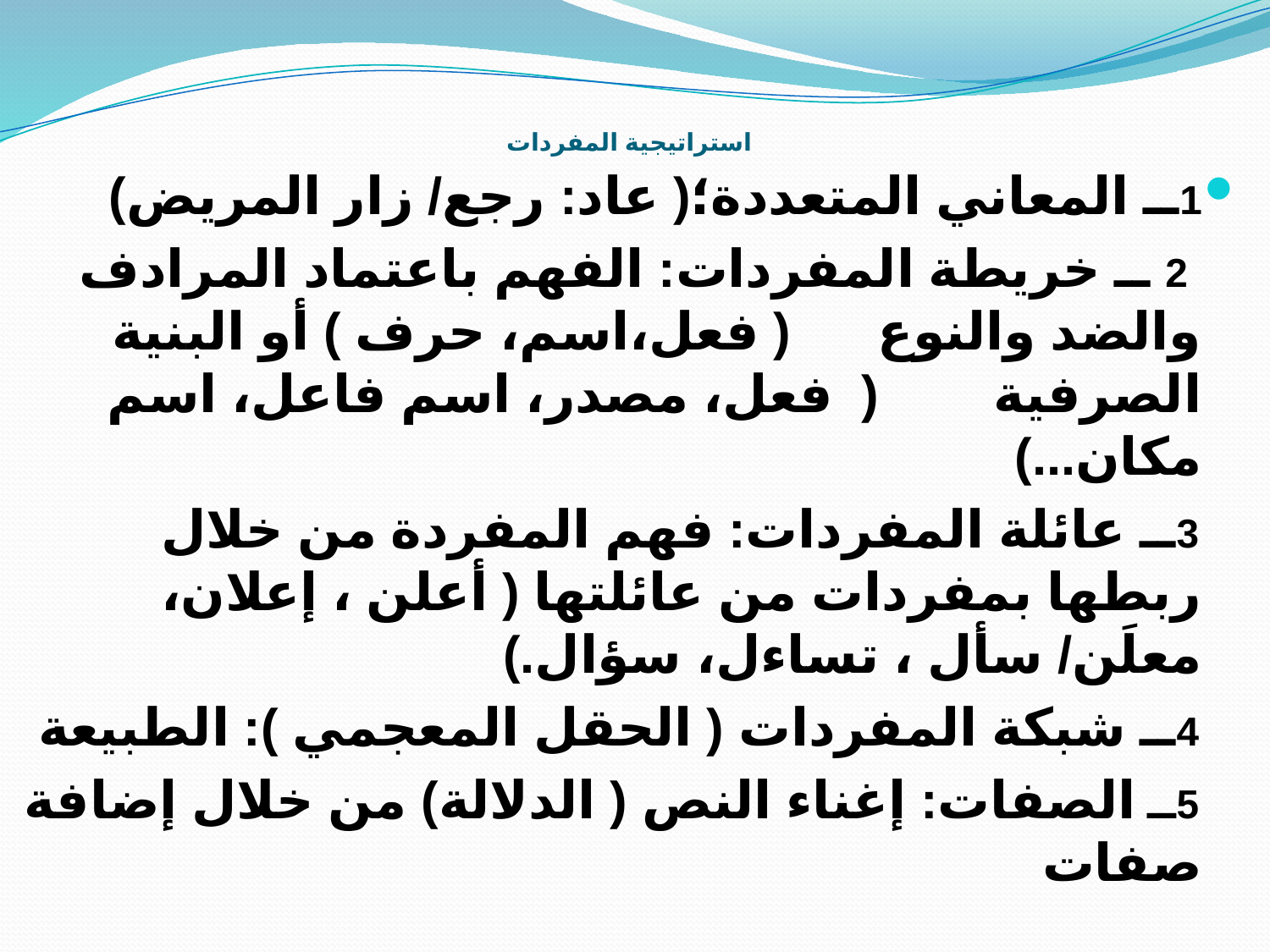

# استراتيجية المفردات
1ــ المعاني المتعددة؛( عاد: رجع/ زار المريض)
    2 ــ خريطة المفردات: الفهم باعتماد المرادف والضد والنوع      ( فعل،اسم، حرف ) أو البنية الصرفية        (  فعل، مصدر، اسم فاعل، اسم مكان...)
   3ــ عائلة المفردات: فهم المفردة من خلال ربطها بمفردات من عائلتها ( أعلن ، إعلان، معلَن/ سأل ، تساءل، سؤال.)
   4ــ شبكة المفردات ( الحقل المعجمي ): الطبيعة
   5ــ الصفات: إغناء النص ( الدلالة) من خلال إضافة صفات